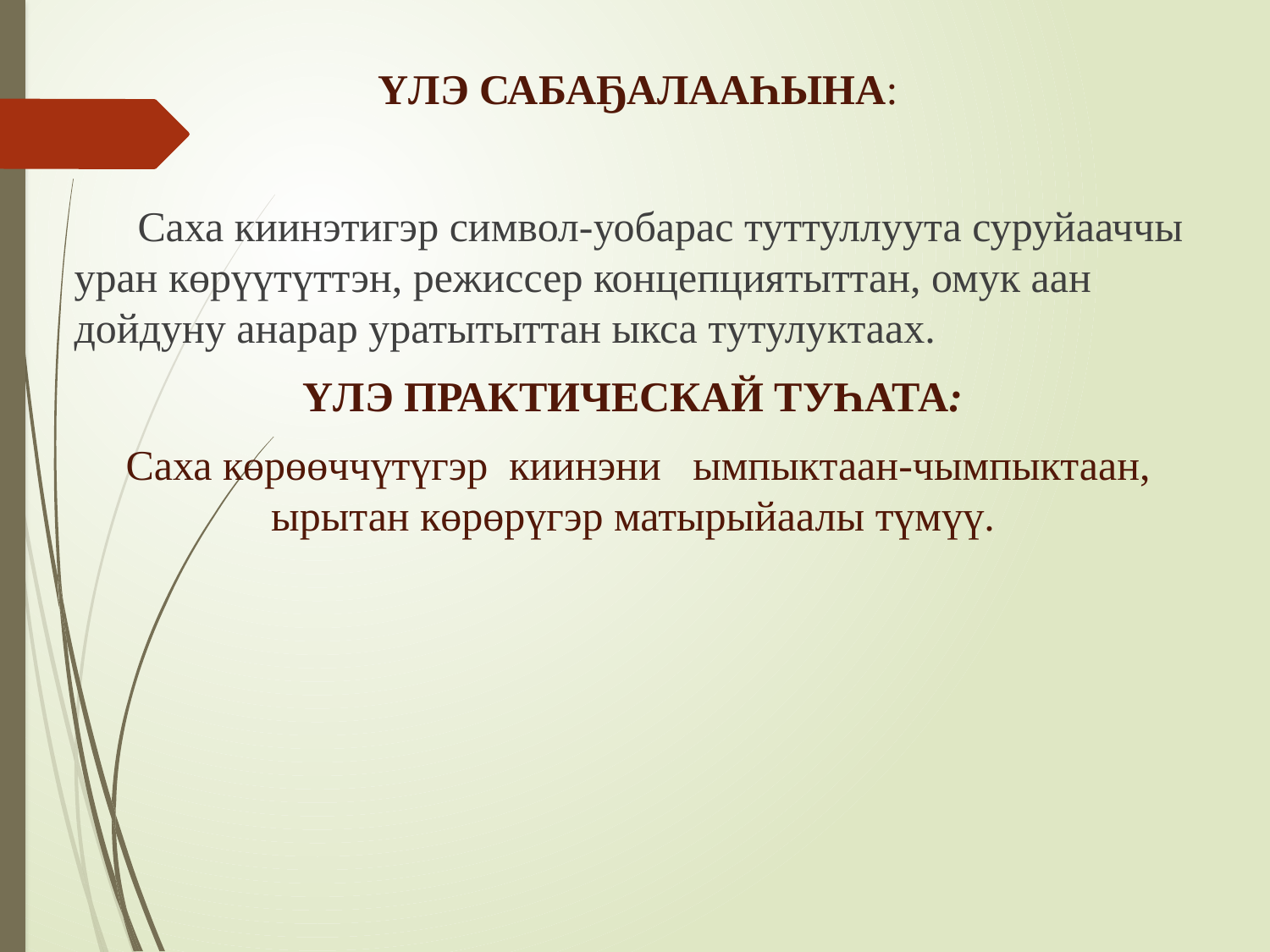

ҮЛЭ САБАҔАЛААҺЫНА:

      Саха киинэтигэр символ-уобарас туттуллуута суруйааччы уран көрүүтүттэн, режиссер концепциятыттан, омук аан дойдуну анарар уратытыттан ыкса тутулуктаах.
ҮЛЭ ПРАКТИЧЕСКАЙ ТУҺАТА:
Саха көрөөччүтүгэр  киинэни   ымпыктаан-чымпыктаан, ырытан көрөрүгэр матырыйаалы түмүү.